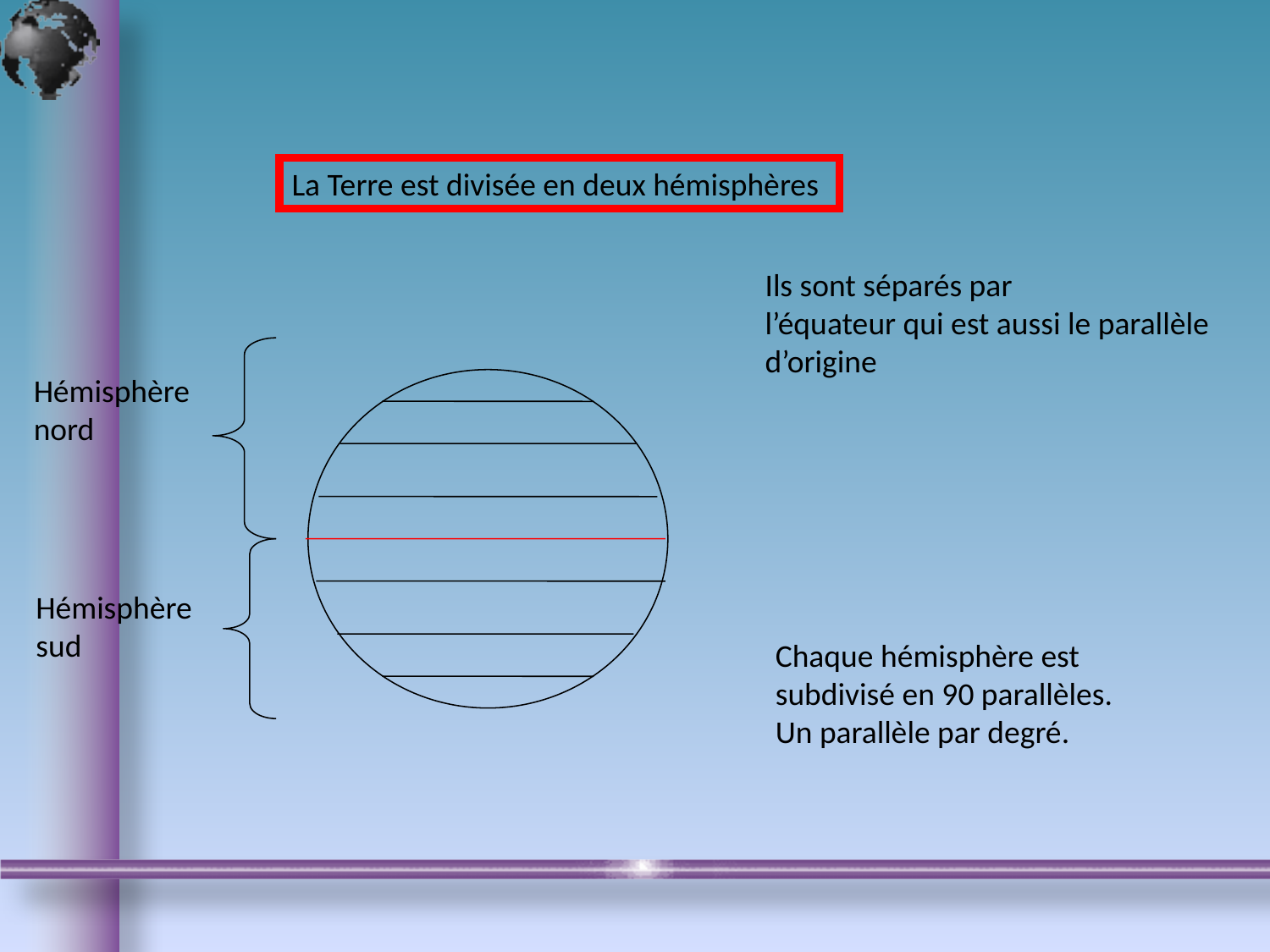

La Terre est divisée en deux hémisphères
Ils sont séparés par
l’équateur qui est aussi le parallèle d’origine

Hémisphère
nord

Hémisphère
sud

Chaque hémisphère est
subdivisé en 90 parallèles.
Un parallèle par degré.